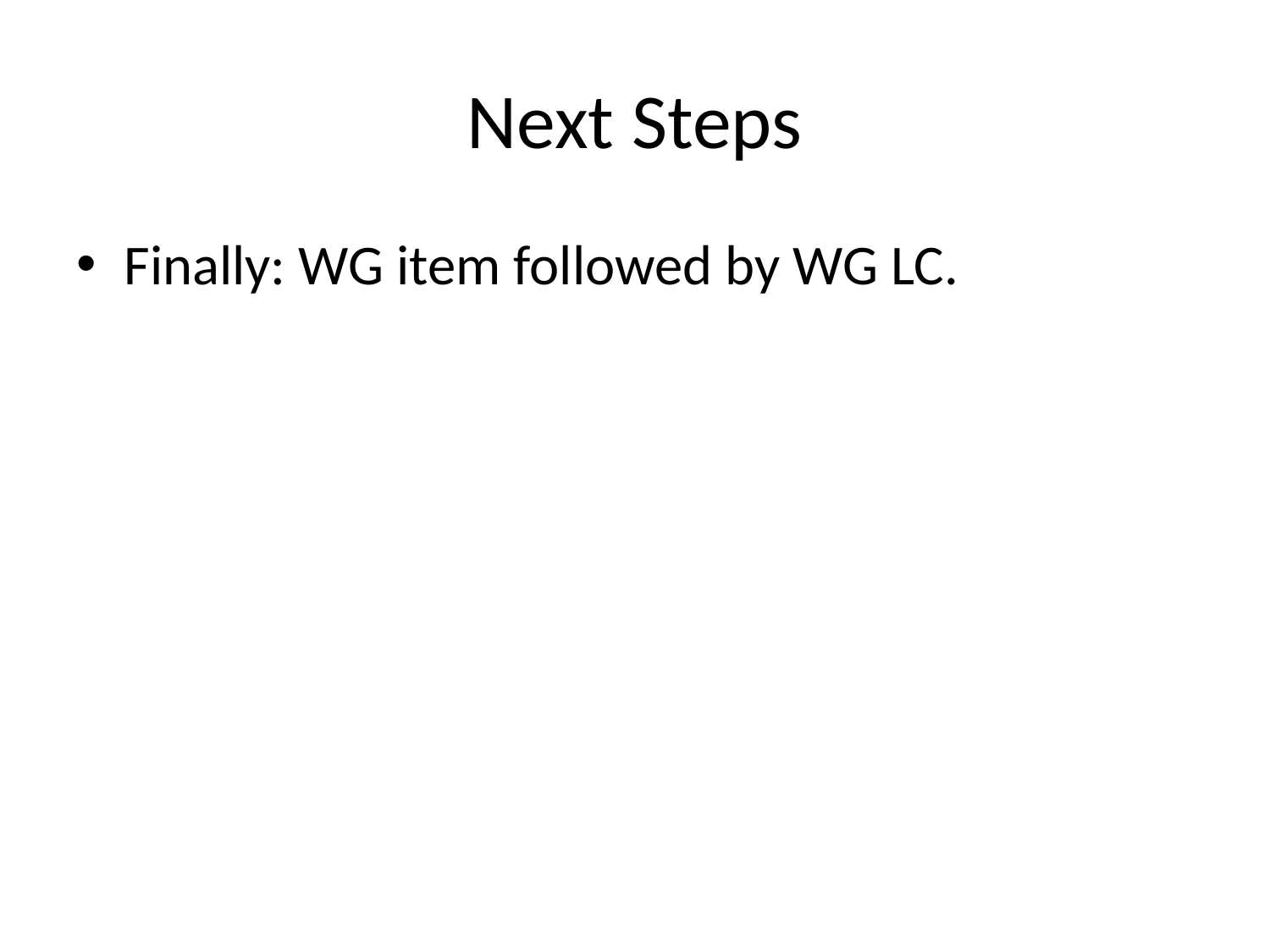

# Next Steps
Finally: WG item followed by WG LC.